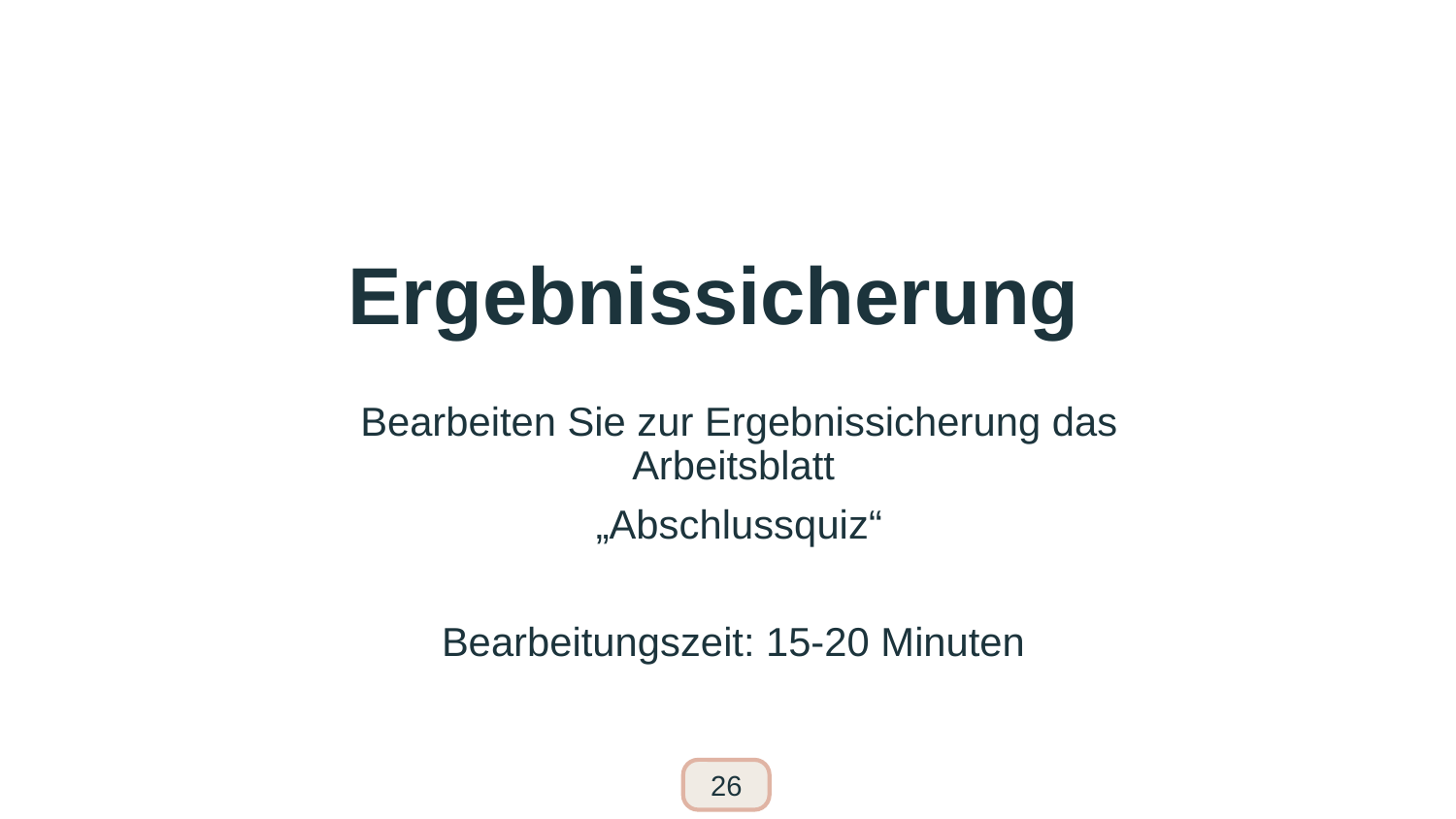

# Ergebnissicherung
Bearbeiten Sie zur Ergebnissicherung das Arbeitsblatt
„Abschlussquiz“

Bearbeitungszeit: 15-20 Minuten